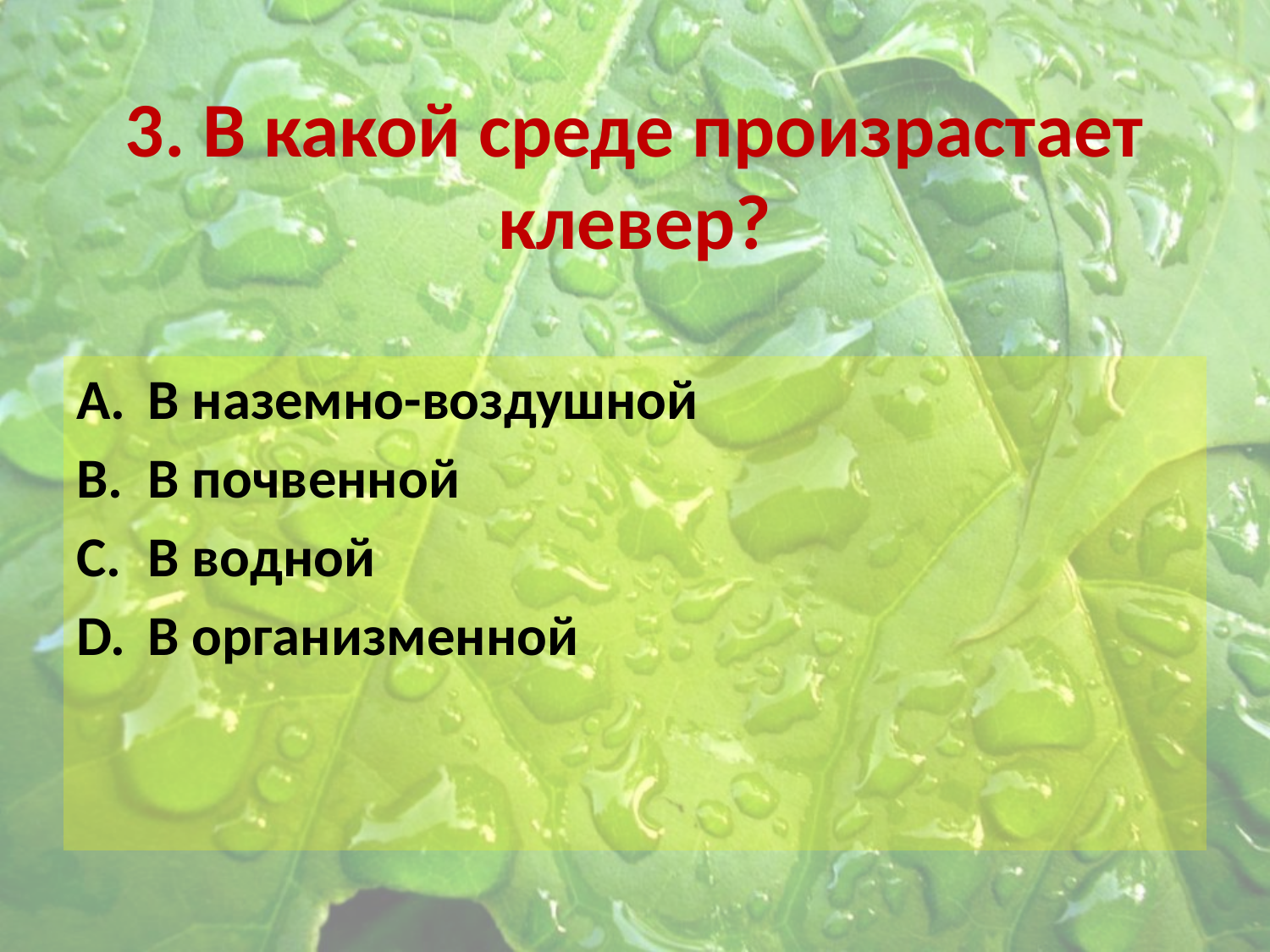

# 3. В какой среде произрастает клевер?
В наземно-воздушной
В почвенной
В водной
В организменной